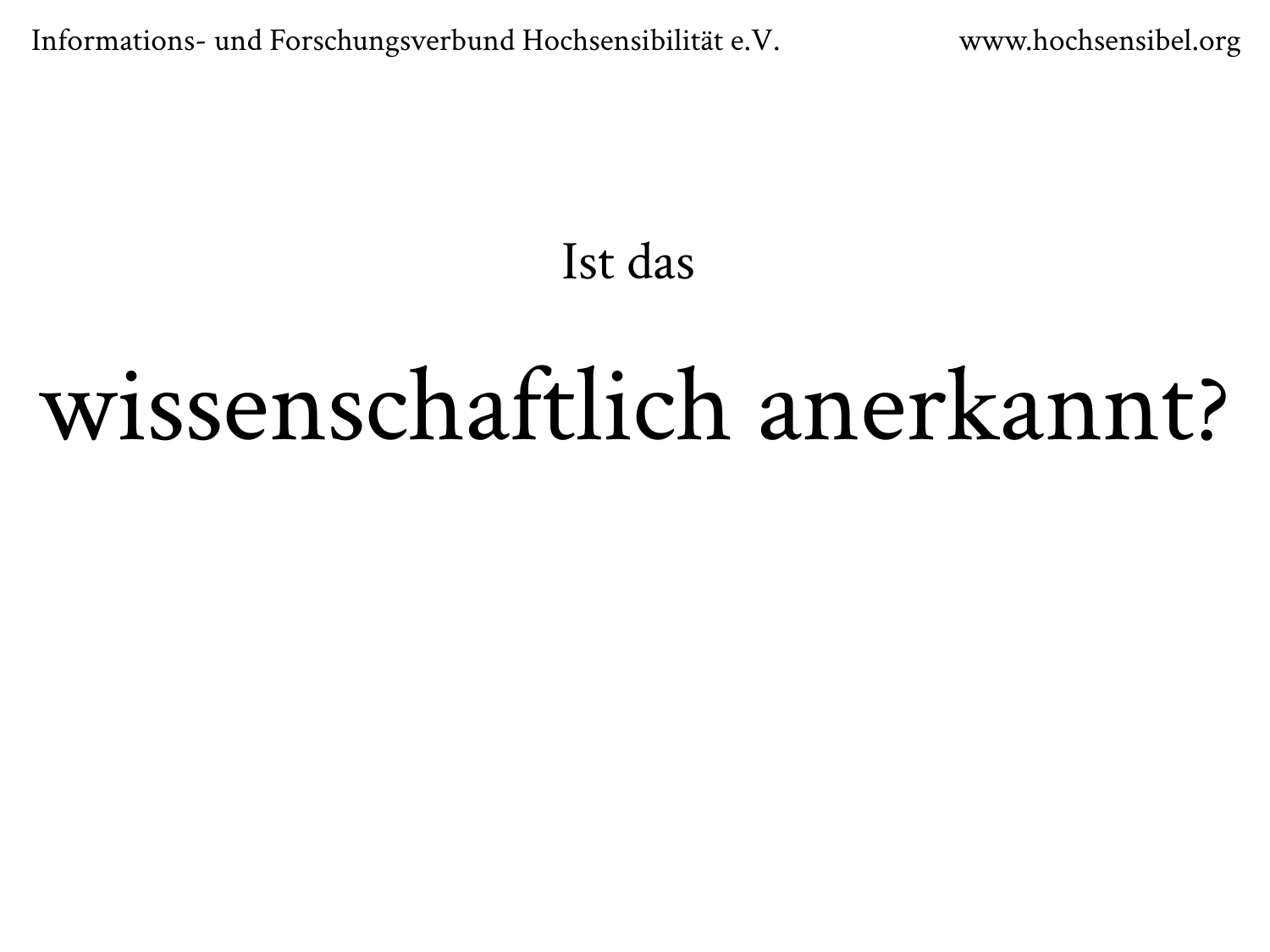

Informations- und Forschungsverbund Hochsensibilität e.V.
www.hochsensibel.org
# Ist das wissenschaftlich anerkannt?